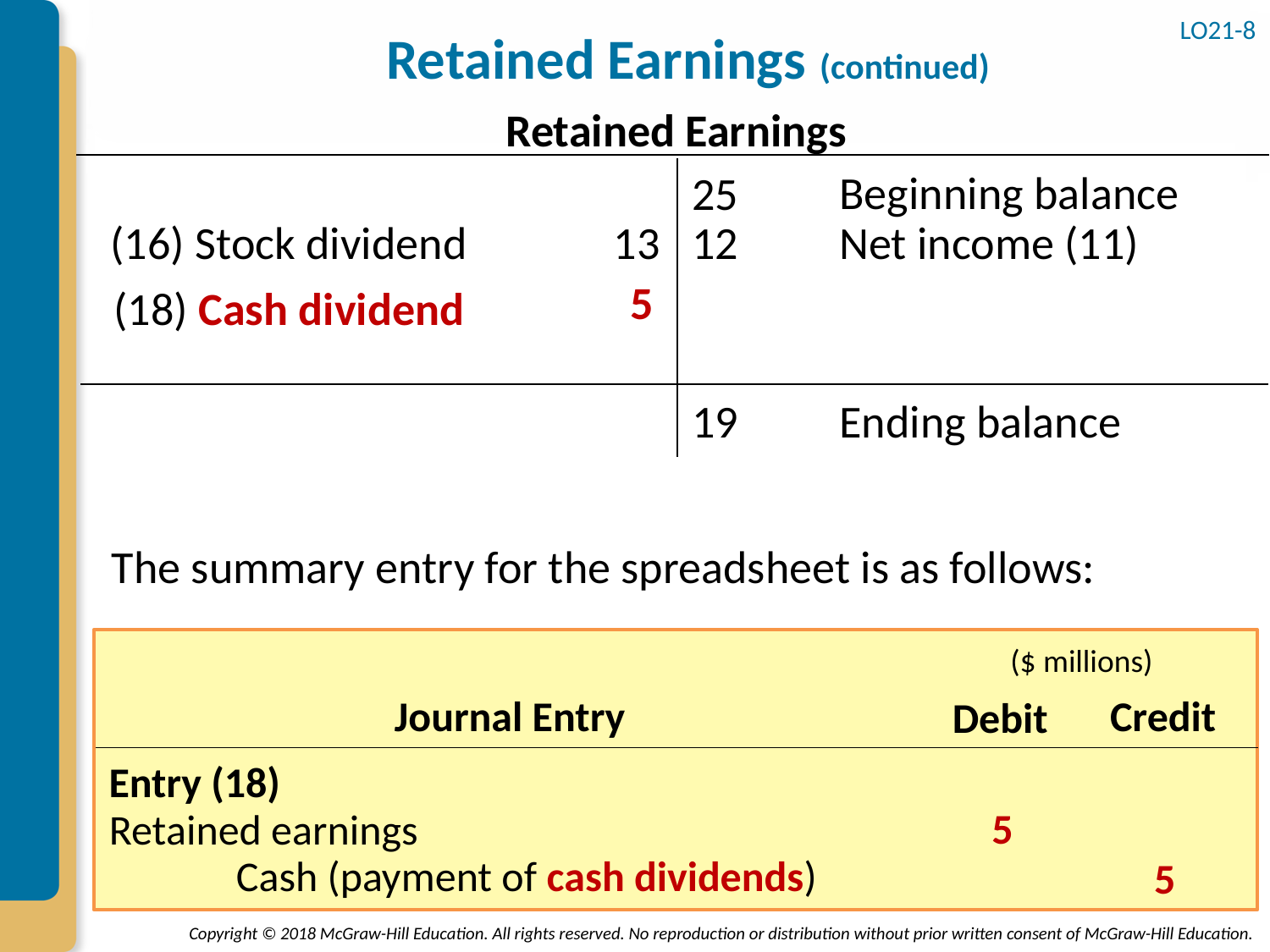

# Retained Earnings (continued)
LO21-8
Retained Earnings
Beginning balance
25
(16) Stock dividend
13
12
Net income (11)
5
(18) Cash dividend
19
Ending balance
The summary entry for the spreadsheet is as follows:

($ millions)
Journal Entry
Credit
Debit
Entry (18)
5
Retained earnings
	Cash (payment of cash dividends)
5